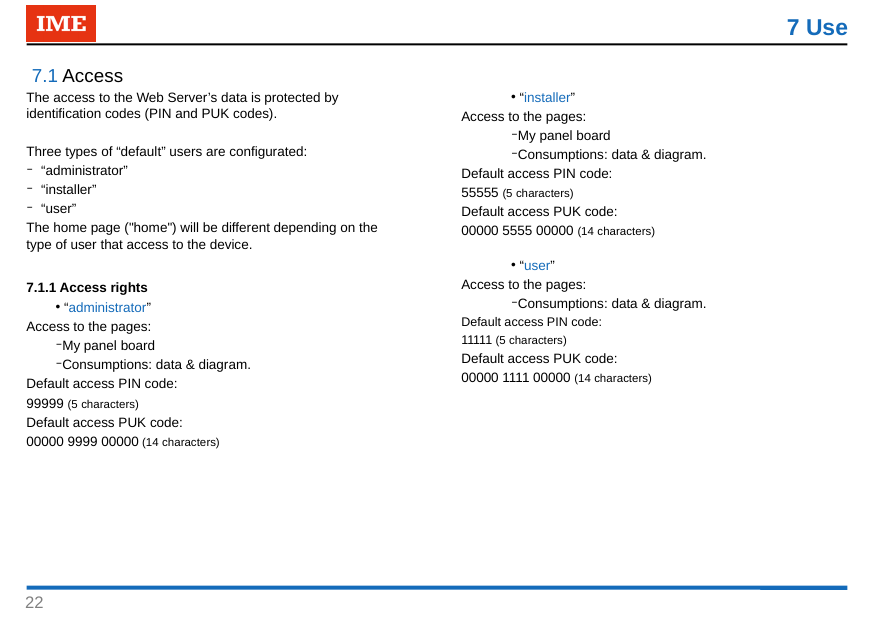

7 Use
 7.1 Access
The access to the Web Server’s data is protected by identification codes (PIN and PUK codes).

Three types of “default” users are configurated:
“administrator”
“installer”
“user”
The home page ("home") will be different depending on the type of user that access to the device.

7.1.1 Access rights
 “administrator”
Access to the pages:
My panel board
Consumptions: data & diagram.
Default access PIN code:
99999 (5 characters)
Default access PUK code:
00000 9999 00000 (14 characters)

 “installer”
Access to the pages:
My panel board
Consumptions: data & diagram.
Default access PIN code:
55555 (5 characters)
Default access PUK code:
00000 5555 00000 (14 characters)

 “user”
Access to the pages:
Consumptions: data & diagram.
Default access PIN code:
11111 (5 characters)
Default access PUK code:
00000 1111 00000 (14 characters)